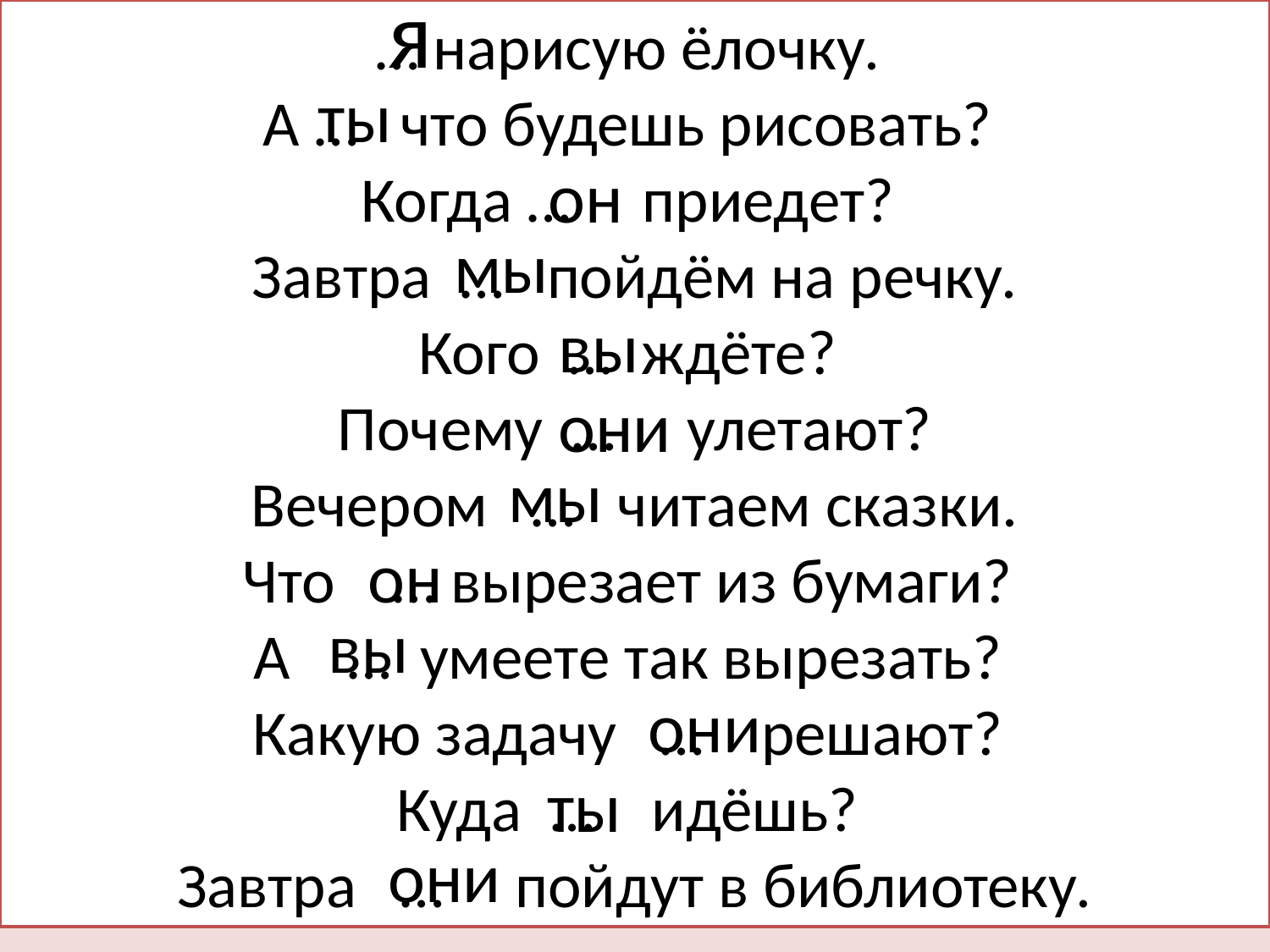

… нарисую ёлочку.
А …   что будешь рисовать?
Когда …     приедет?
Завтра  …   пойдём на речку.
Кого  …  ждёте?
Почему  …     улетают?
Вечером   …   читаем сказки.
Что    … вырезает из бумаги?
А    …  умеете так вырезать?
Какую задачу   …    решают?
Куда  …    идёшь?
Завтра   …     пойдут в библиотеку.
я
ты
он
 мы
вы
они
мы
он
вы
они
ты
они